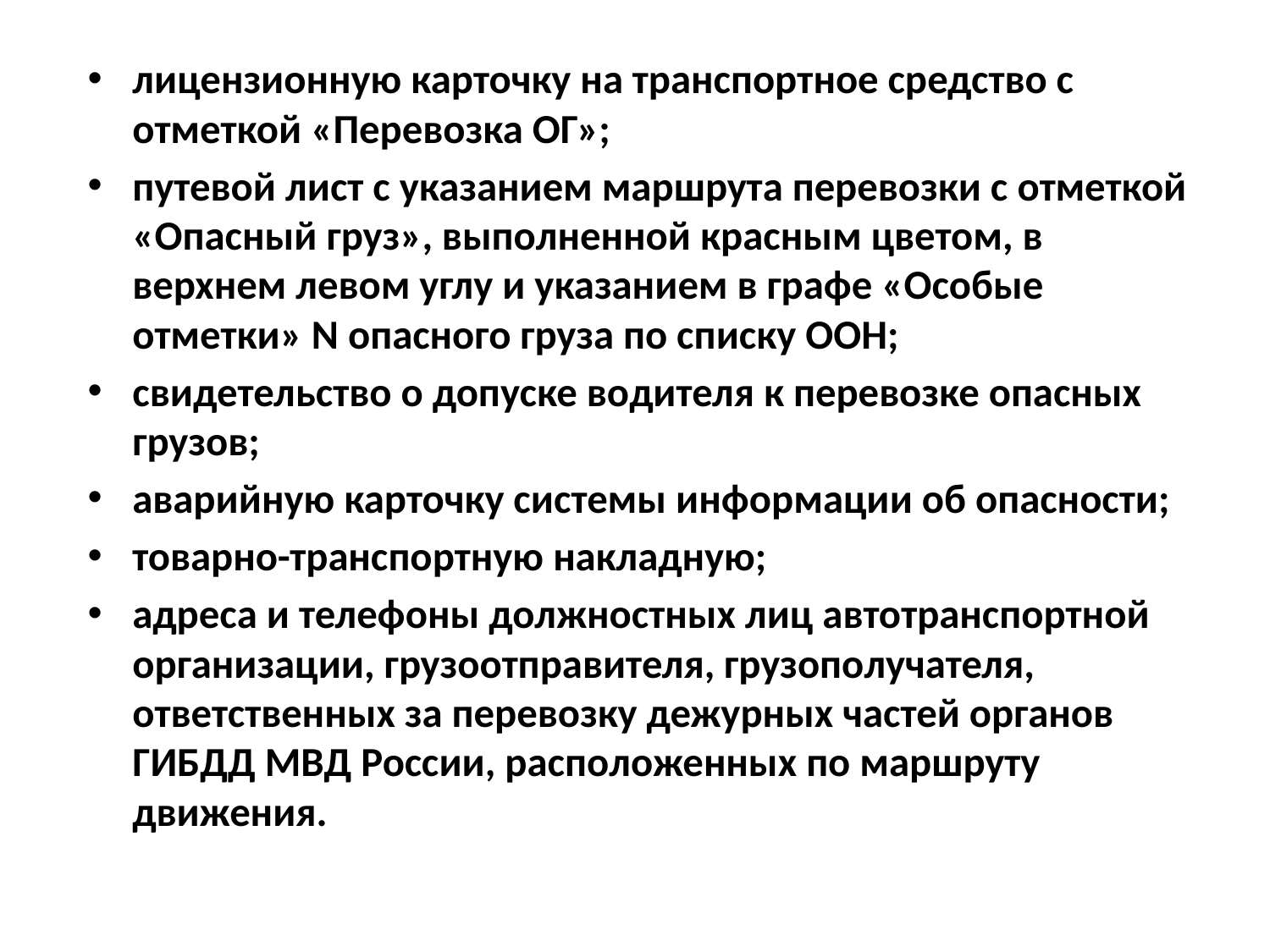

лицензионную карточку на транспортное средство с отметкой «Перевозка ОГ»;
путевой лист с указанием маршрута перевозки с отметкой «Опасный груз», выполненной красным цветом, в верхнем левом углу и указанием в графе «Особые отметки» N опасного груза по списку ООН;
свидетельство о допуске водителя к перевозке опасных грузов;
аварийную карточку системы информации об опасности;
товарно-транспортную накладную;
адреса и телефоны должностных лиц автотранспортной организации, грузоотправителя, грузополучателя, ответственных за перевозку дежурных частей органов ГИБДД МВД России, расположенных по маршруту движения.